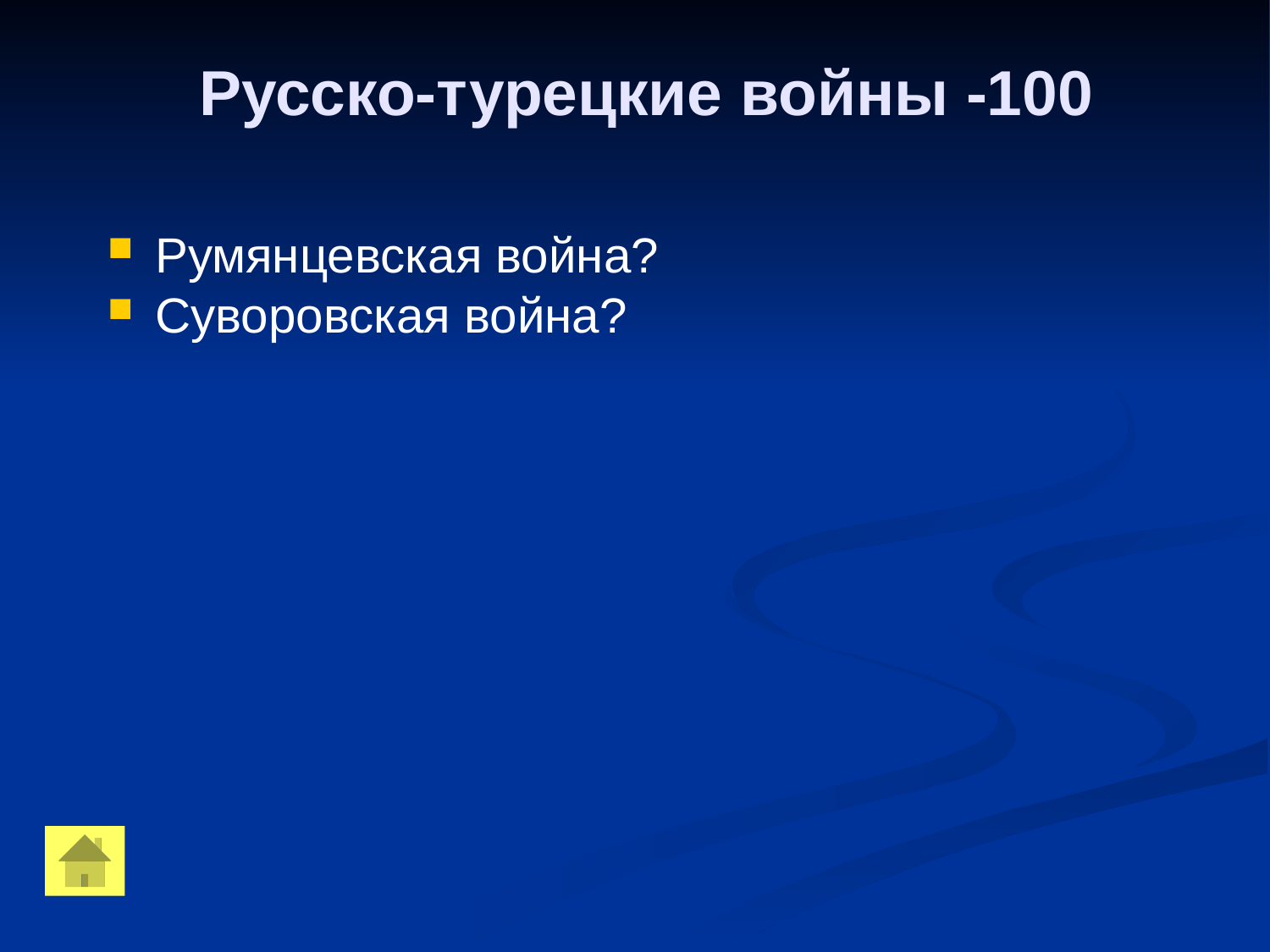

Русско-турецкие войны -100
Румянцевская война?
Суворовская война?